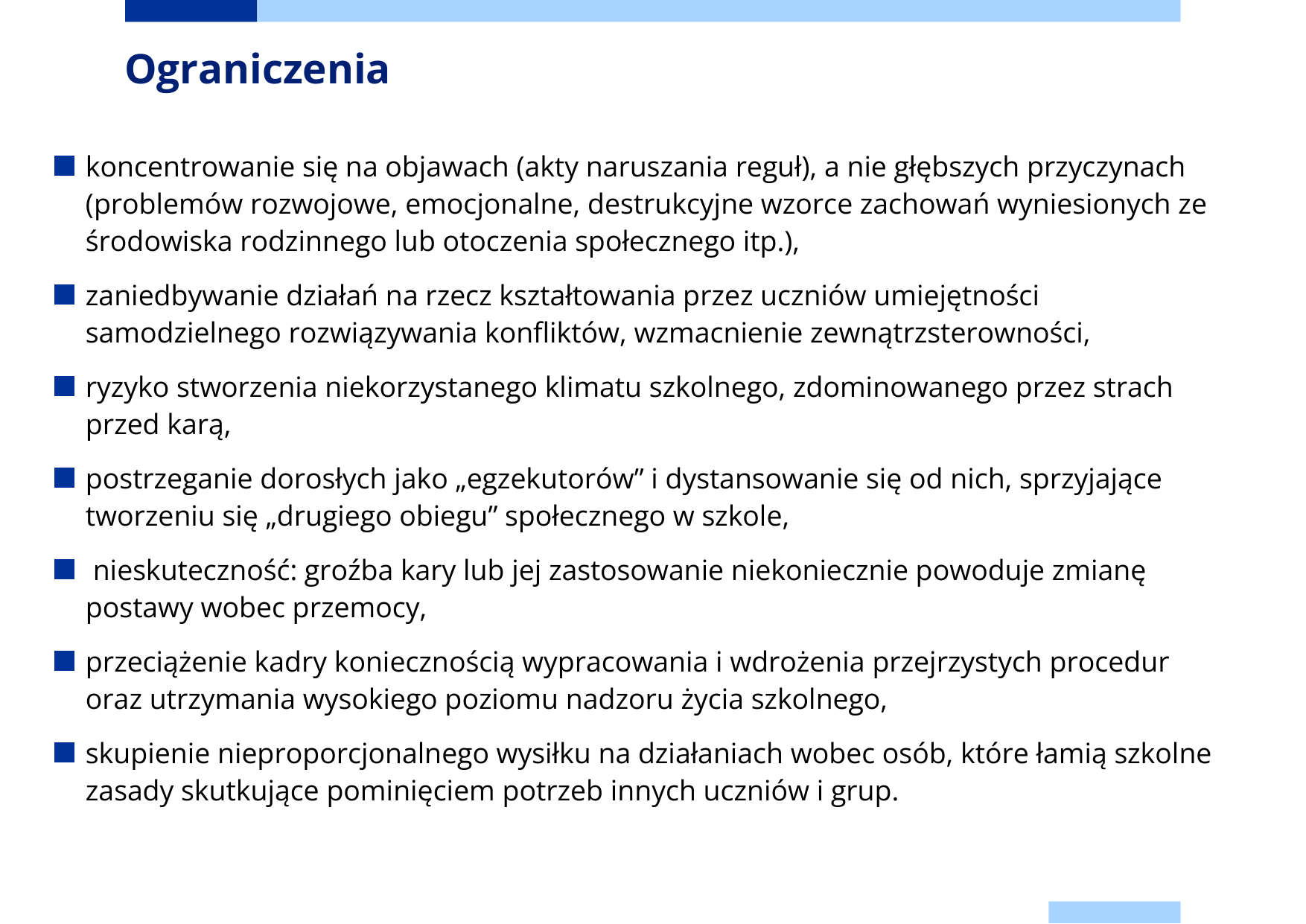

# Ograniczenia
koncentrowanie się na objawach (akty naruszania reguł), a nie głębszych przyczynach (problemów rozwojowe, emocjonalne, destrukcyjne wzorce zachowań wyniesionych ze środowiska rodzinnego lub otoczenia społecznego itp.),
zaniedbywanie działań na rzecz kształtowania przez uczniów umiejętności samodzielnego rozwiązywania konfliktów, wzmacnienie zewnątrzsterowności,
ryzyko stworzenia niekorzystanego klimatu szkolnego, zdominowanego przez strach przed karą,
postrzeganie dorosłych jako „egzekutorów” i dystansowanie się od nich, sprzyjające tworzeniu się „drugiego obiegu” społecznego w szkole,
 nieskuteczność: groźba kary lub jej zastosowanie niekoniecznie powoduje zmianę postawy wobec przemocy,
przeciążenie kadry koniecznością wypracowania i wdrożenia przejrzystych procedur oraz utrzymania wysokiego poziomu nadzoru życia szkolnego,
skupienie nieproporcjonalnego wysiłku na działaniach wobec osób, które łamią szkolne zasady skutkujące pominięciem potrzeb innych uczniów i grup.